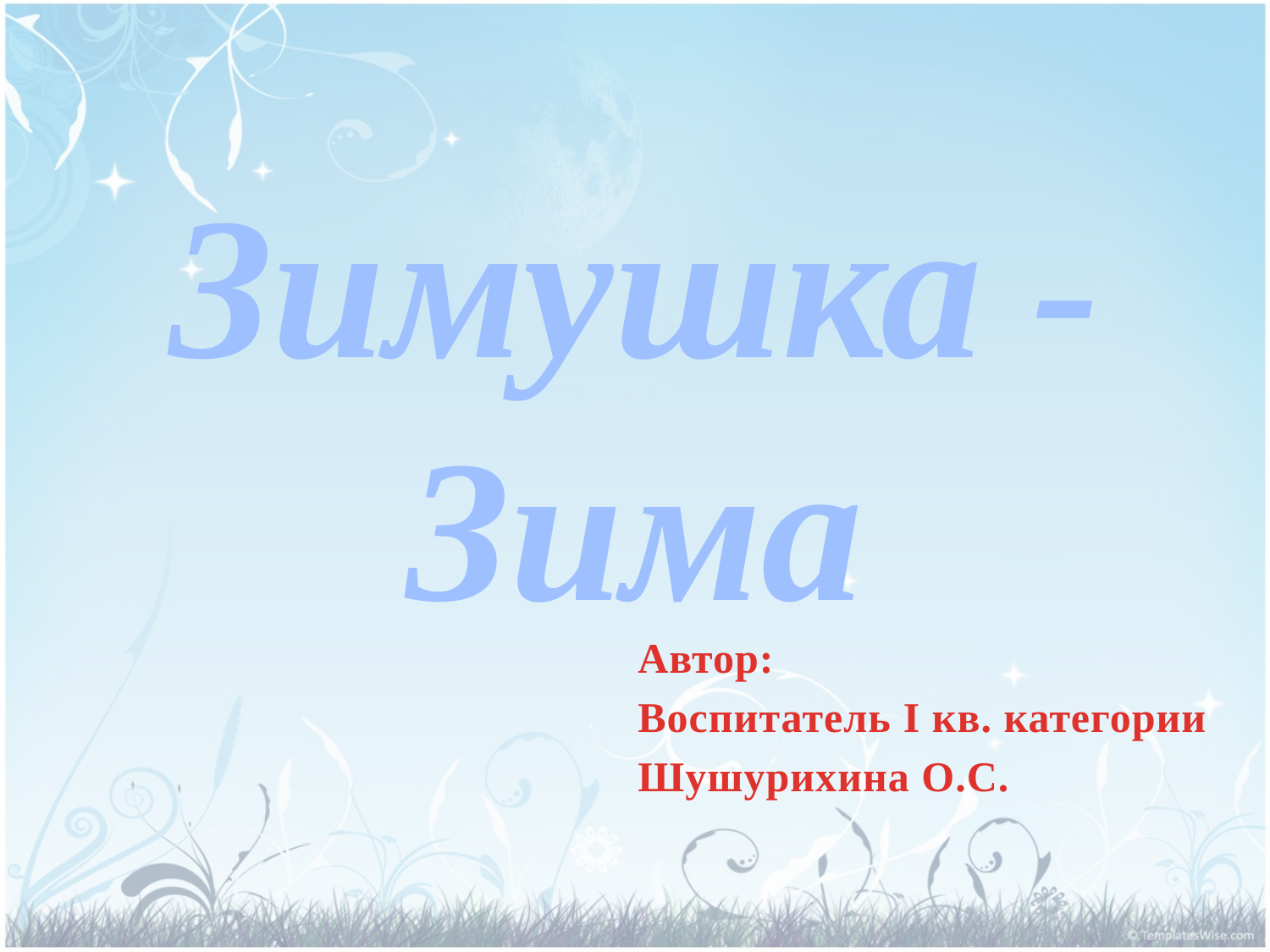

# Зимушка - Зима
Автор:
Воспитатель I кв. категории
Шушурихина О.С.